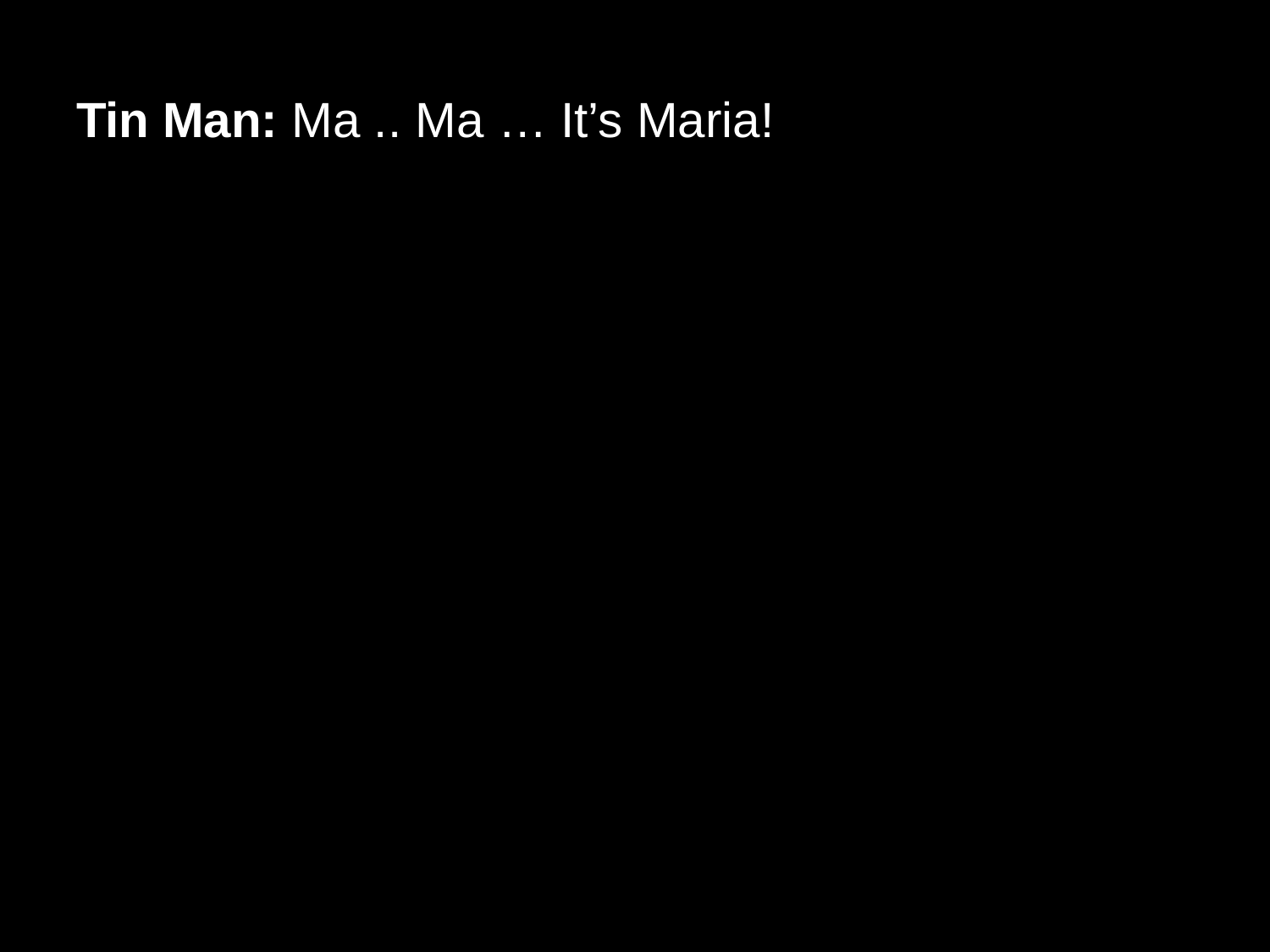

# Tin Man: Ma .. Ma … It’s Maria!